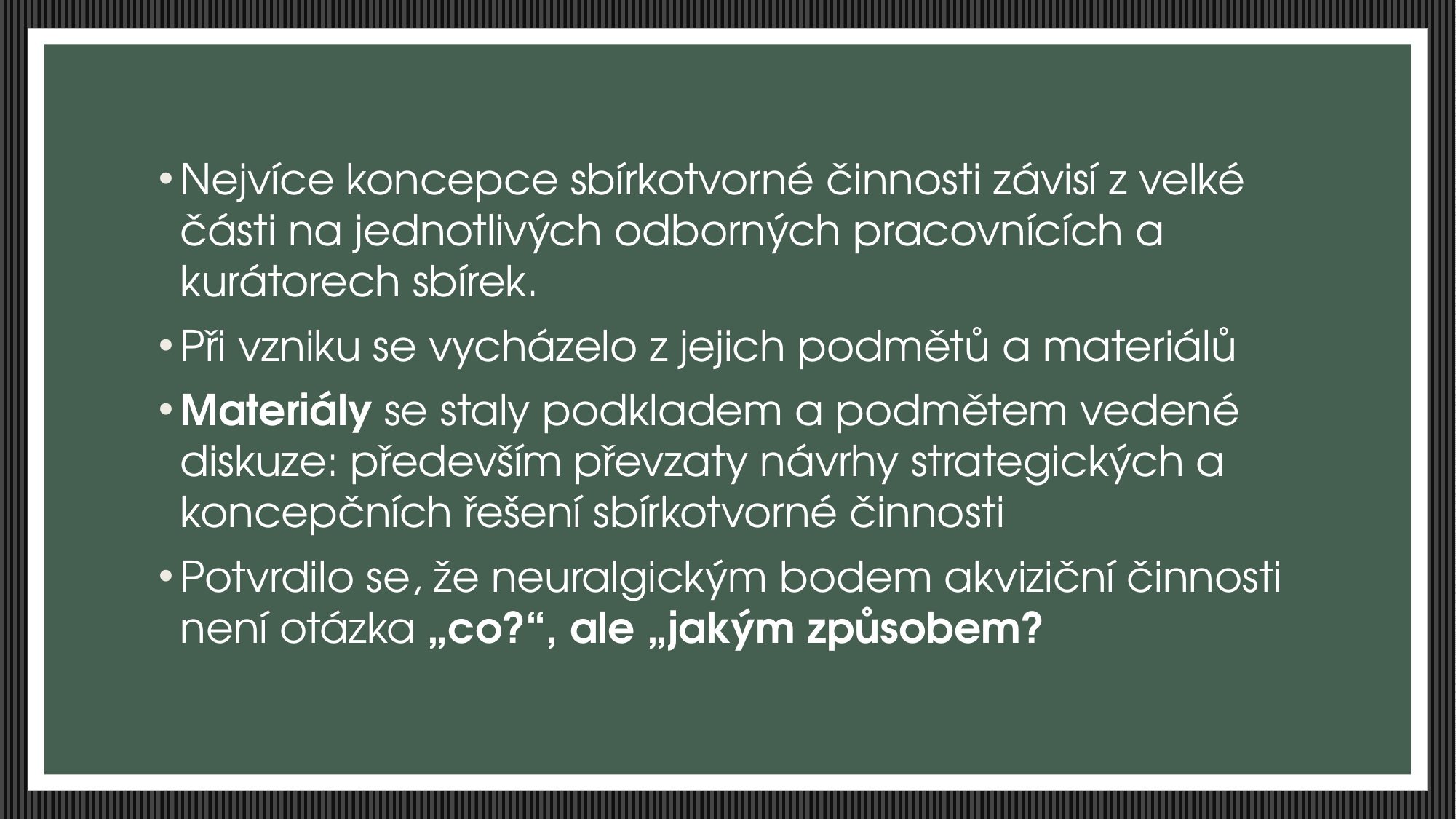

Nejvíce koncepce sbírkotvorné činnosti závisí z velké části na jednotlivých odborných pracovnících a kurátorech sbírek.
Při vzniku se vycházelo z jejich podmětů a materiálů
Materiály se staly podkladem a podmětem vedené diskuze: především převzaty návrhy strategických a koncepčních řešení sbírkotvorné činnosti
Potvrdilo se, že neuralgickým bodem akviziční činnosti není otázka „co?“, ale „jakým způsobem?